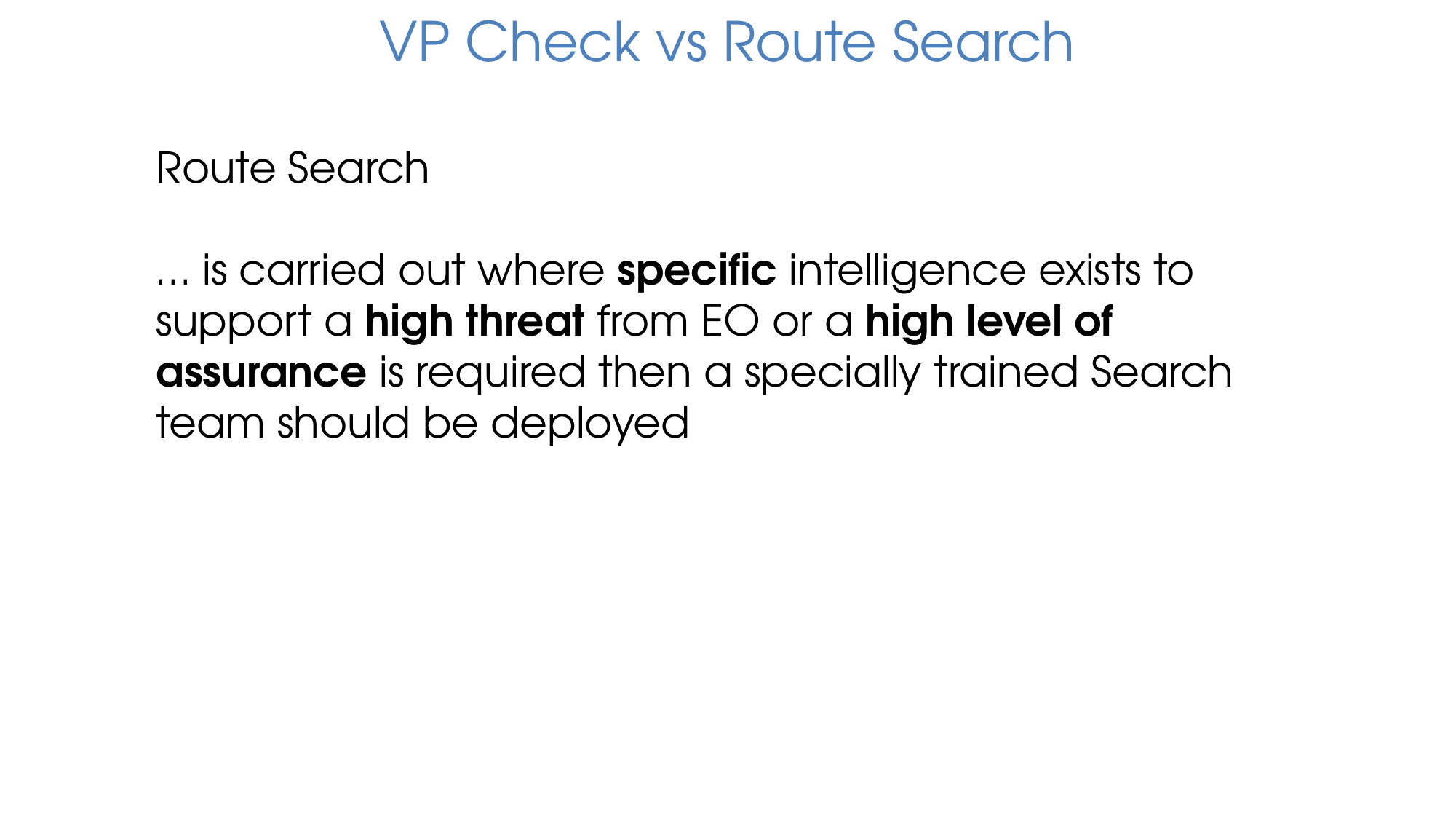

# VP Check vs Route Search

Route Search

… is carried out where specific intelligence exists to support a high threat from EO or a high level of assurance is required then a specially trained Search team should be deployed